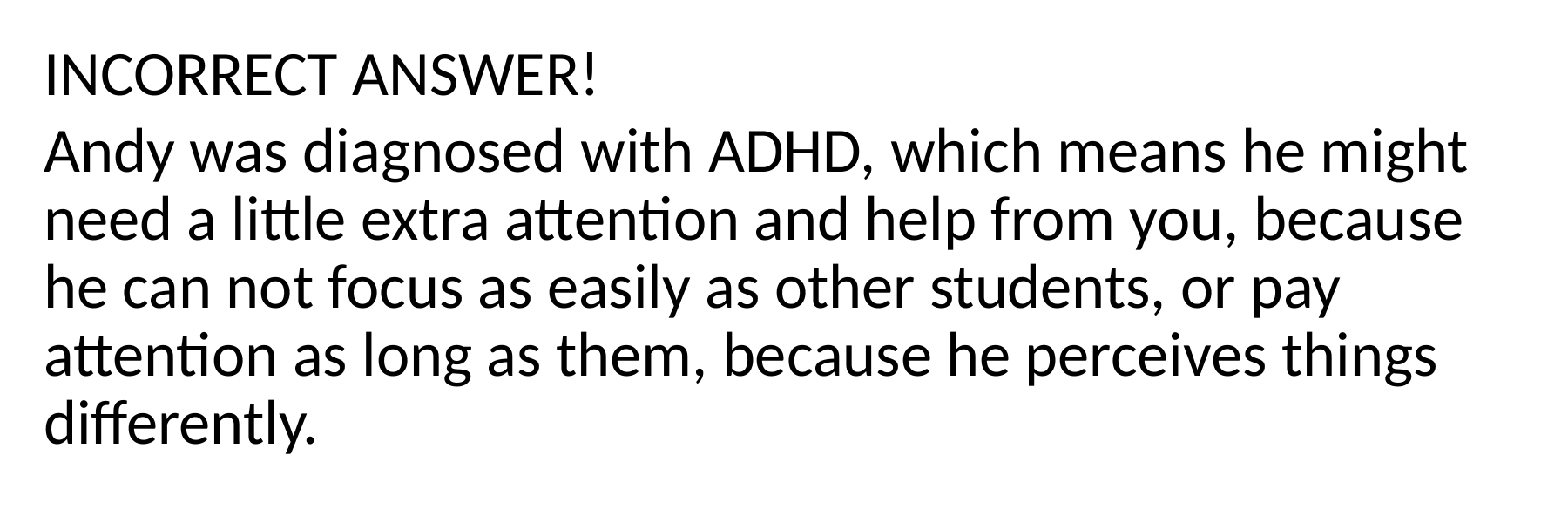

INCORRECT ANSWER!
Andy was diagnosed with ADHD, which means he might need a little extra attention and help from you, because he can not focus as easily as other students, or pay attention as long as them, because he perceives things differently.